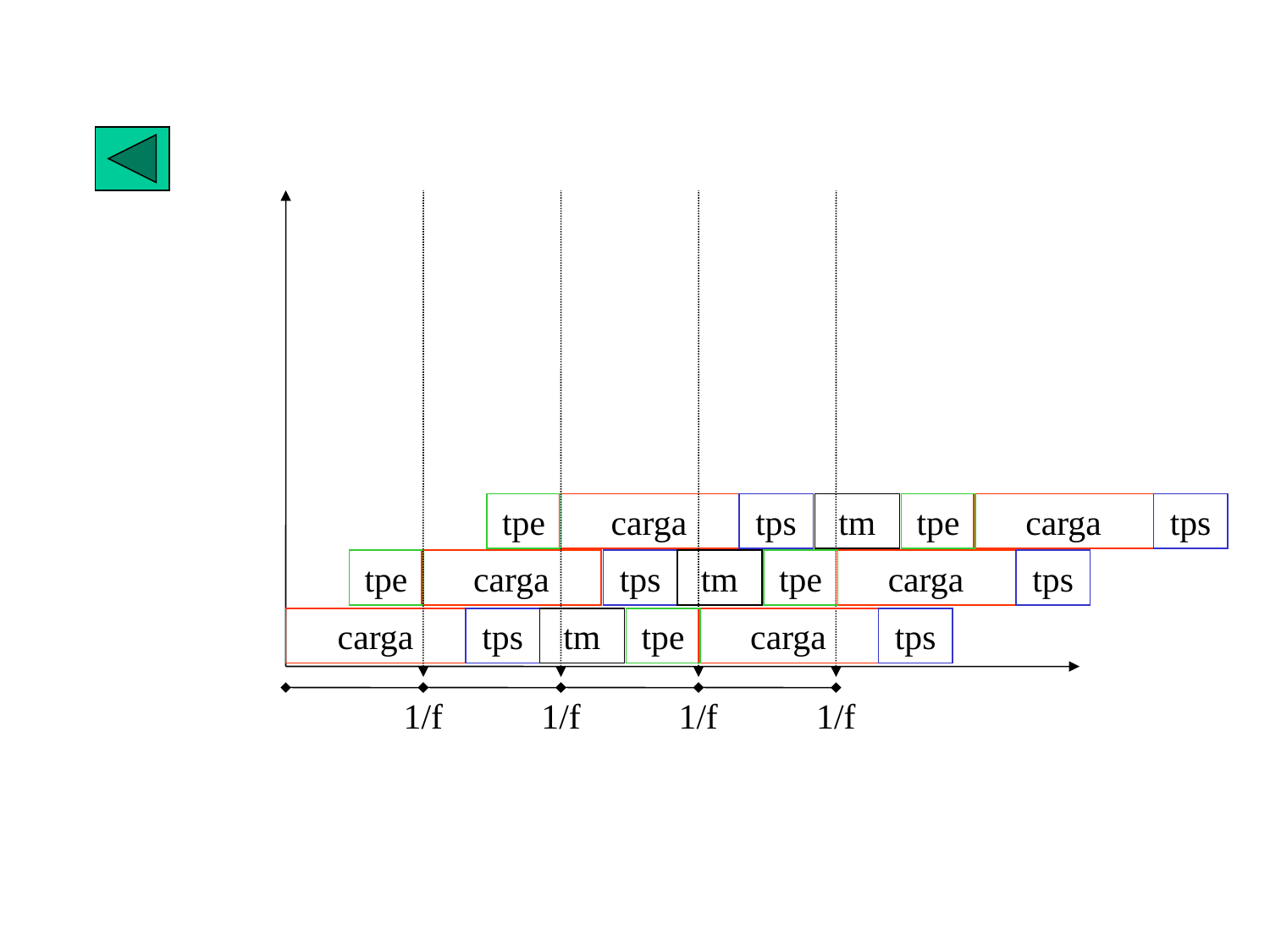

tpe
carga
tps
tm
tpe
carga
tps
tpe
carga
tps
tm
tpe
carga
tps
carga
tps
tm
tpe
carga
tps

1/f

1/f

1/f

1/f